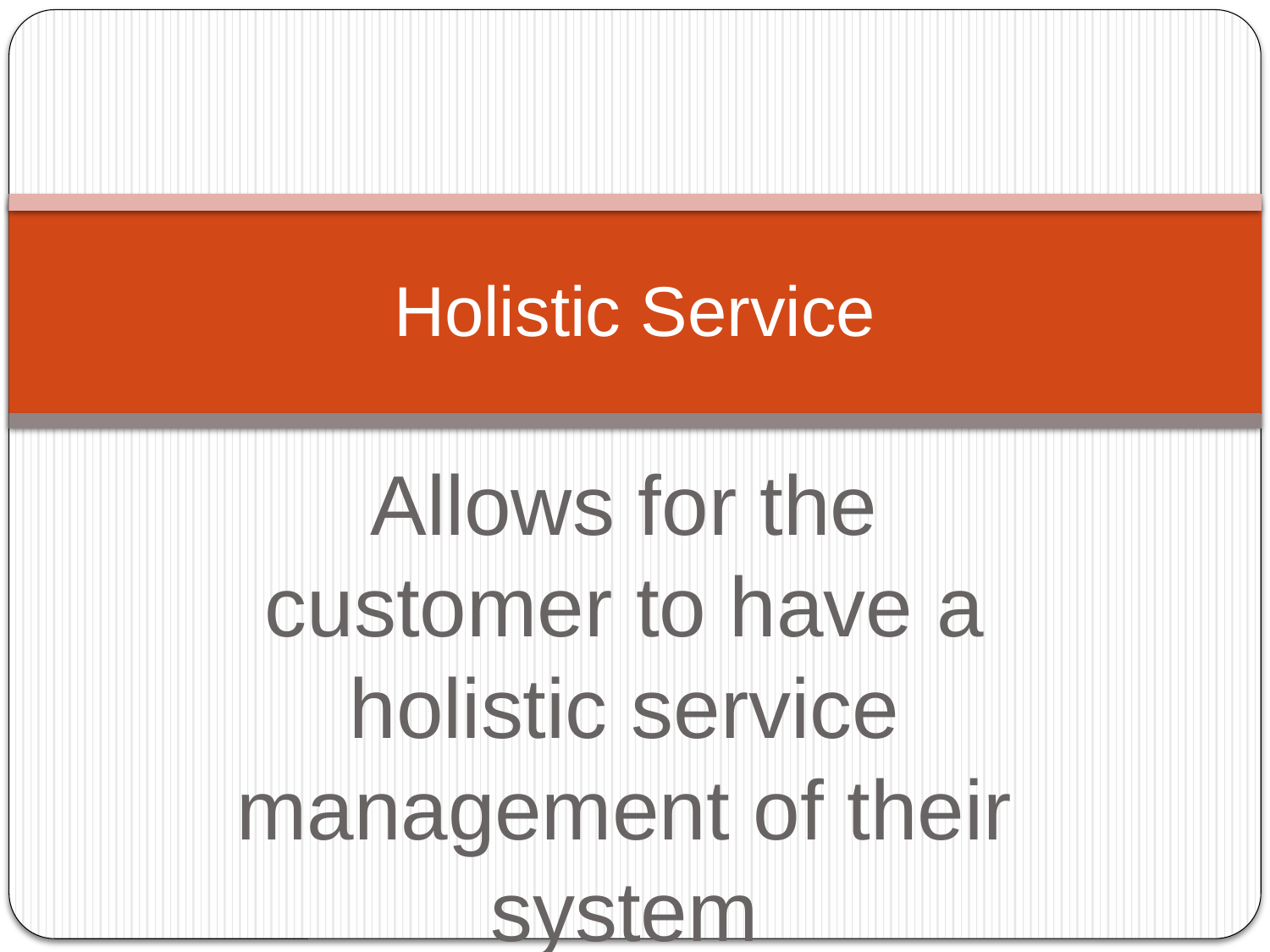

# Holistic Service
Allows for the customer to have a holistic service management of their system